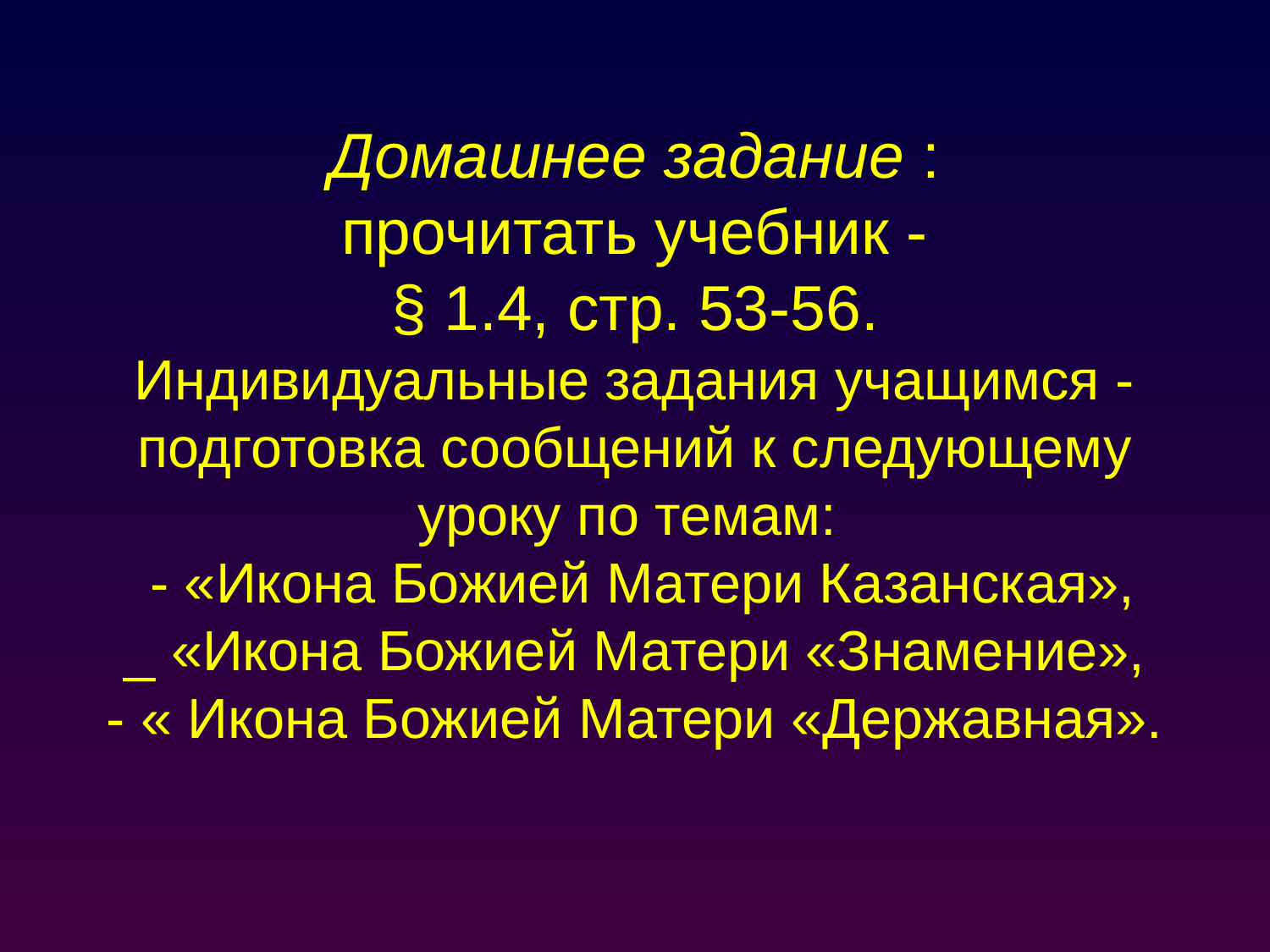

# Домашнее задание : прочитать учебник - § 1.4, стр. 53-56. Индивидуальные задания учащимся - подготовка сообщений к следующему уроку по темам: - «Икона Божией Матери Казанская», _ «Икона Божией Матери «Знамение», - « Икона Божией Матери «Державная».